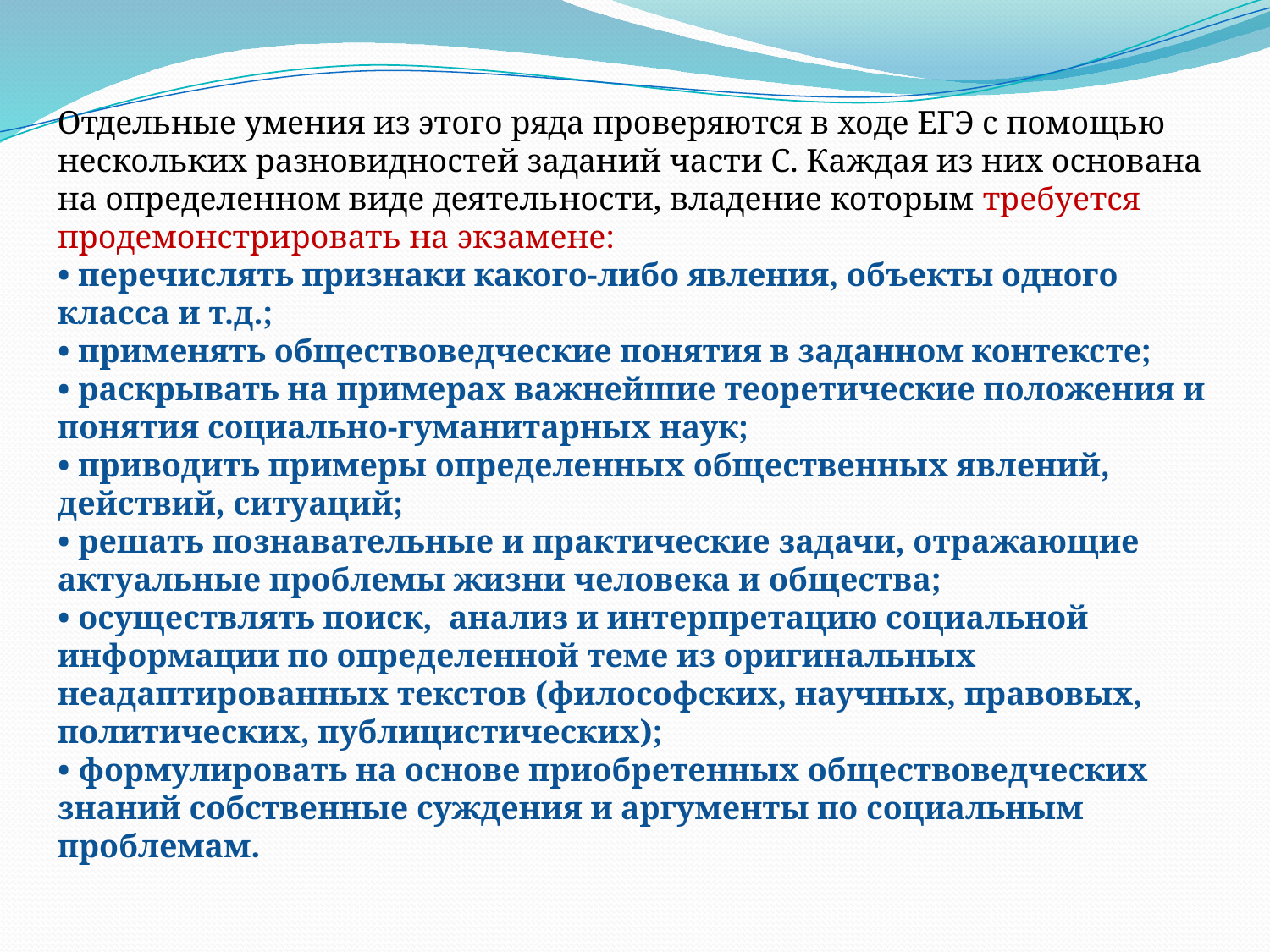

Отдельные умения из этого ряда проверяются в ходе ЕГЭ с помощью нескольких разновидностей заданий части С. Каждая из них основана на определенном виде деятельности, владение которым требуется продемонстрировать на экзамене:
• перечислять признаки какого-либо явления, объекты одного класса и т.д.;
• применять обществоведческие понятия в заданном контексте;
• раскрывать на примерах важнейшие теоретические положения и понятия социально-гуманитарных наук;
• приводить примеры определенных общественных явлений, действий, ситуаций;
• решать познавательные и практические задачи, отражающие актуальные проблемы жизни человека и общества;
• осуществлять поиск,  анализ и интерпретацию социальной информации по определенной теме из оригинальных неадаптированных текстов (философских, научных, правовых, политических, публицистических);
• формулировать на основе приобретенных обществоведческих знаний собственные суждения и аргументы по социальным проблемам.